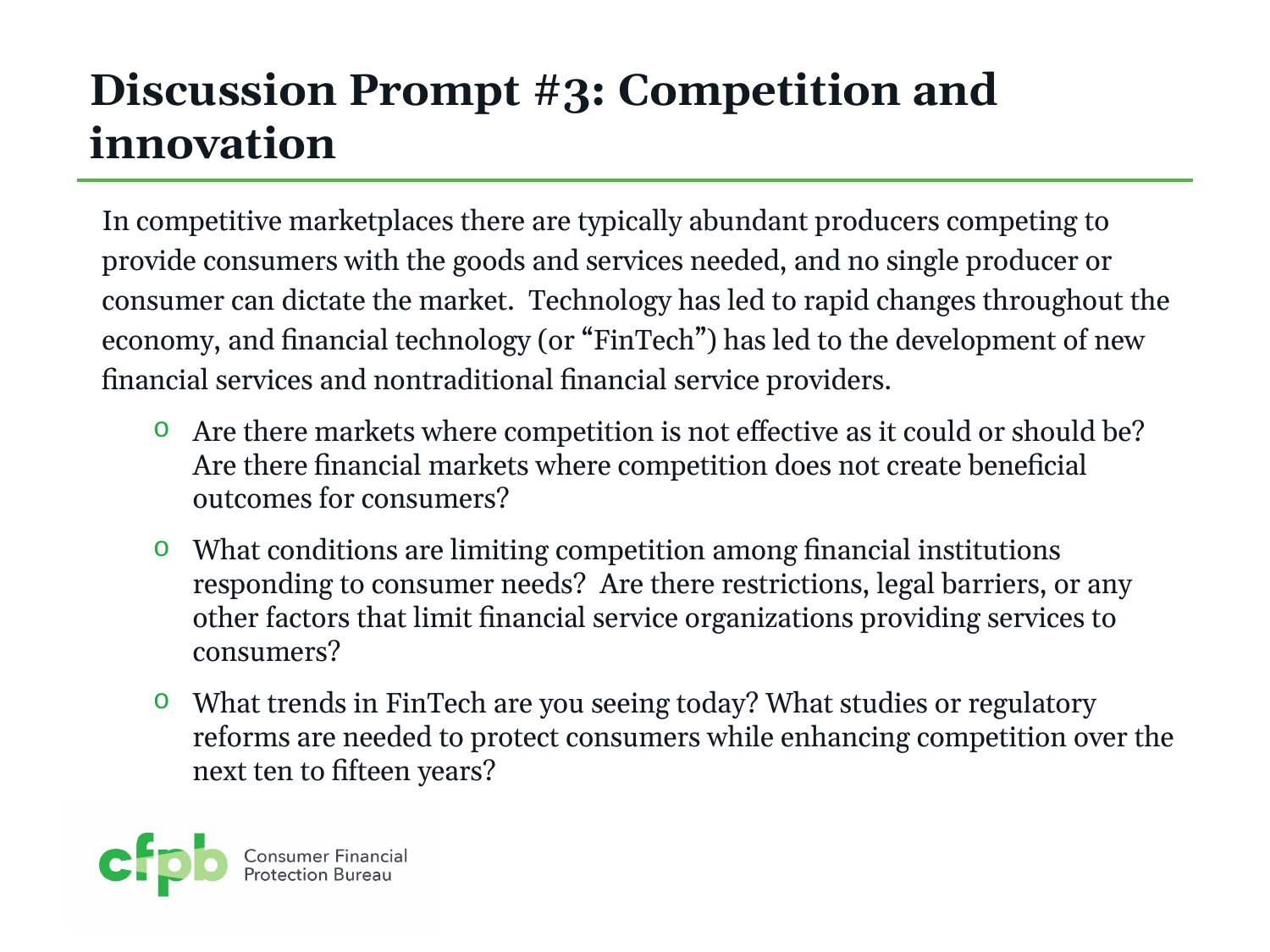

# Discussion Prompt #3: Competition and innovation
In competitive marketplaces there are typically abundant producers competing to provide consumers with the goods and services needed, and no single producer or consumer can dictate the market.  Technology has led to rapid changes throughout the economy, and financial technology (or “FinTech”) has led to the development of new financial services and nontraditional financial service providers.
Are there markets where competition is not effective as it could or should be?  Are there financial markets where competition does not create beneficial outcomes for consumers?
What conditions are limiting competition among financial institutions responding to consumer needs?  Are there restrictions, legal barriers, or any other factors that limit financial service organizations providing services to consumers?
What trends in FinTech are you seeing today? What studies or regulatory reforms are needed to protect consumers while enhancing competition over the next ten to fifteen years?